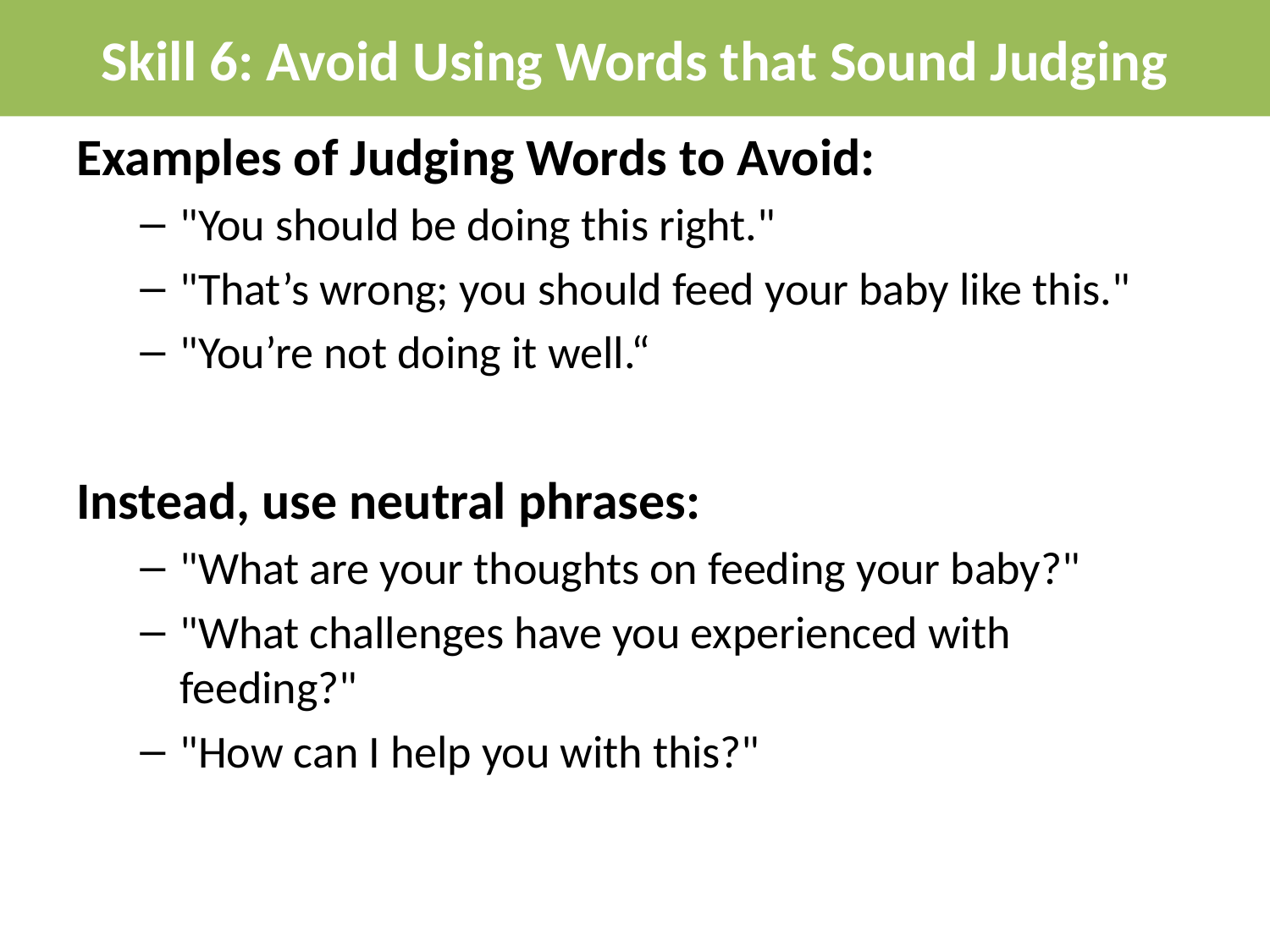

Skill 6: Avoid Using Words that Sound Judging
Examples of Judging Words to Avoid:
"You should be doing this right."
"That’s wrong; you should feed your baby like this."
"You’re not doing it well.“

Instead, use neutral phrases:
"What are your thoughts on feeding your baby?"
"What challenges have you experienced with feeding?"
"How can I help you with this?"